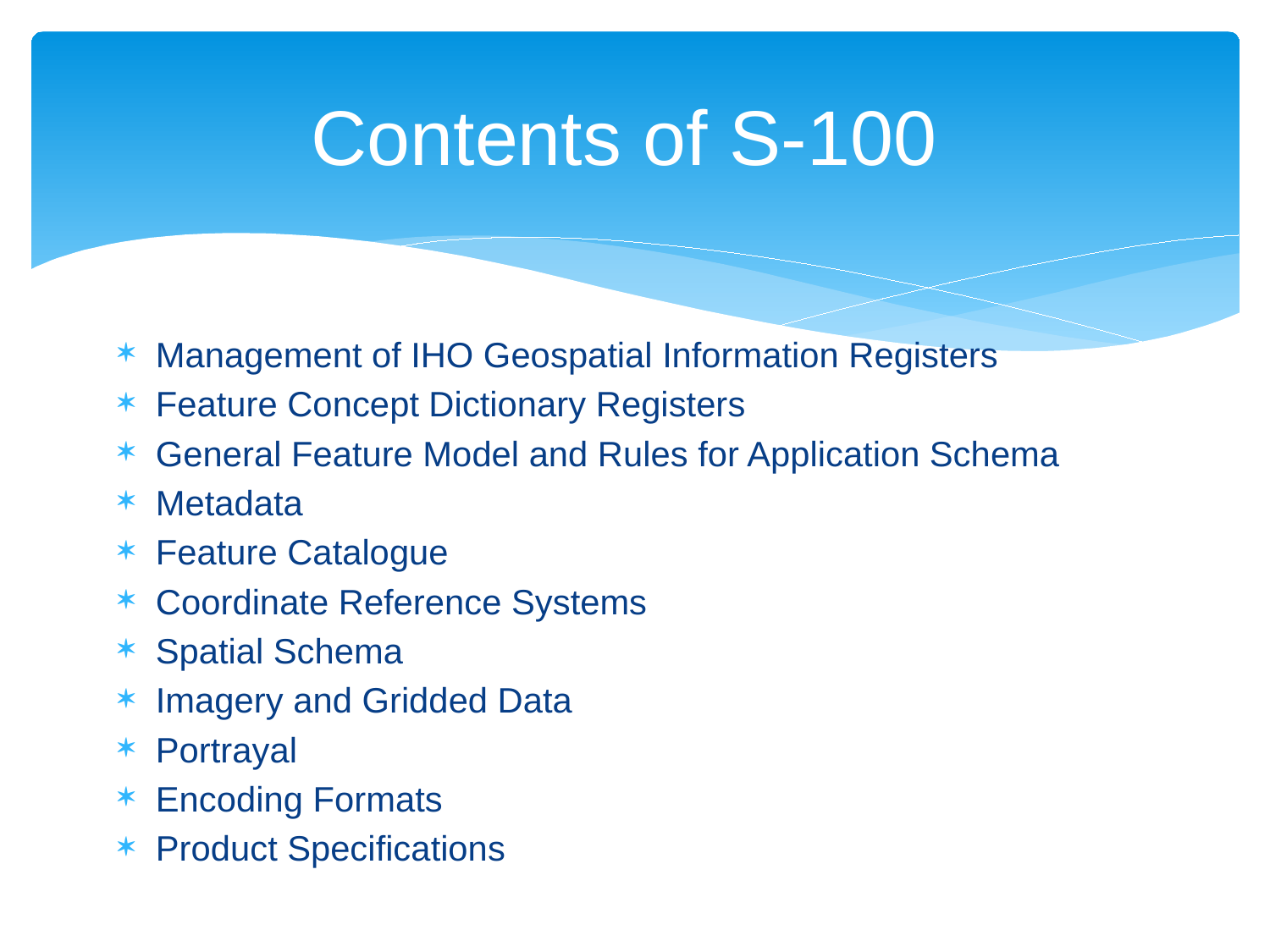

# Contents of S-100
Management of IHO Geospatial Information Registers
Feature Concept Dictionary Registers
General Feature Model and Rules for Application Schema
Metadata
Feature Catalogue
Coordinate Reference Systems
Spatial Schema
Imagery and Gridded Data
Portrayal
Encoding Formats
Product Specifications